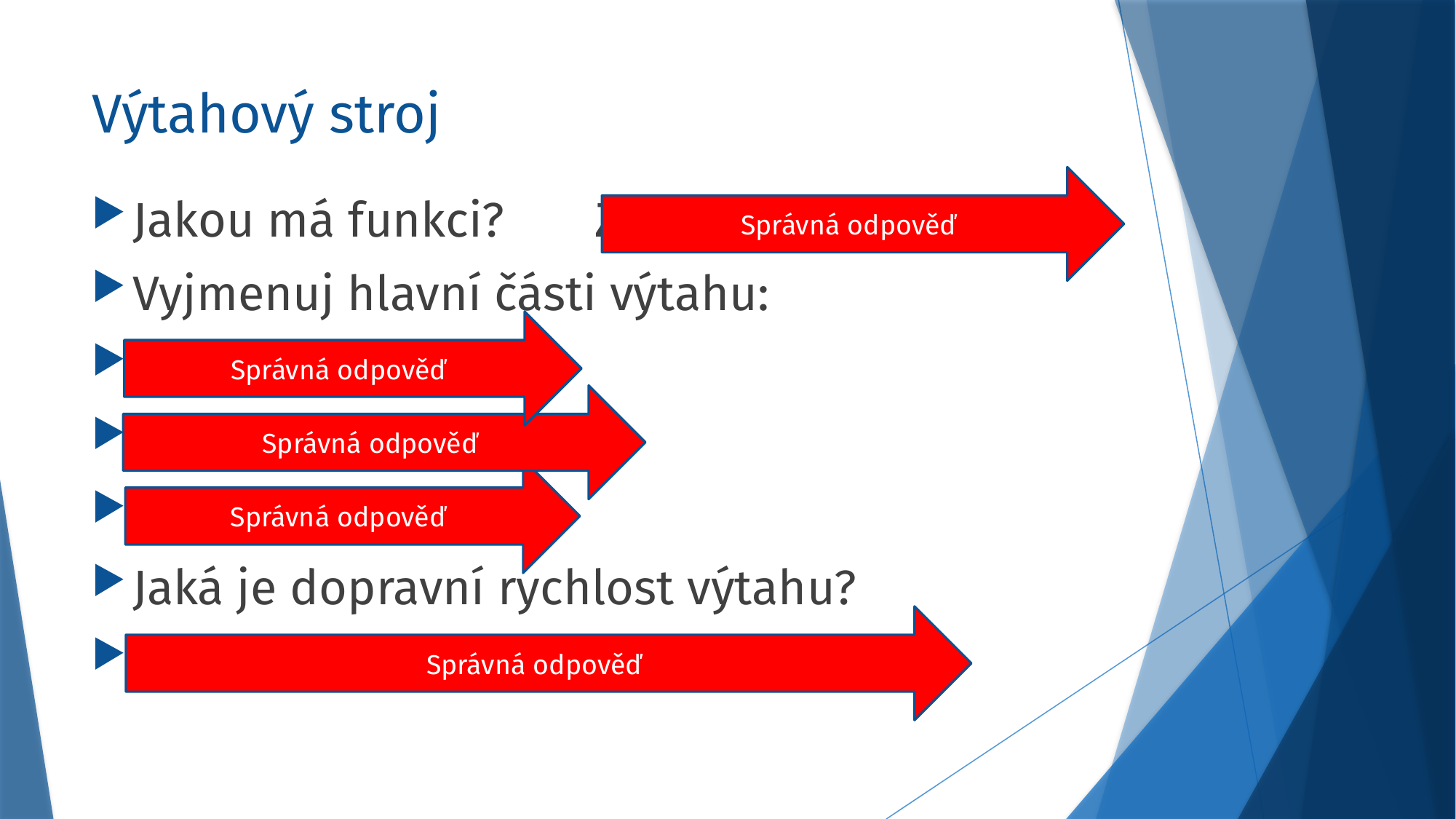

# Výtahový stroj
Správná odpověď
Jakou má funkci?       Zdvihá a spouští klec
Vyjmenuj hlavní části výtahu:
Elektromotor
Šnekový převod
Hnací kotouč
Jaká je dopravní rychlost výtahu?
Dopravní rychlost je obvykle 1,6 m/s
Správná odpověď
Správná odpověď
Správná odpověď
Správná odpověď